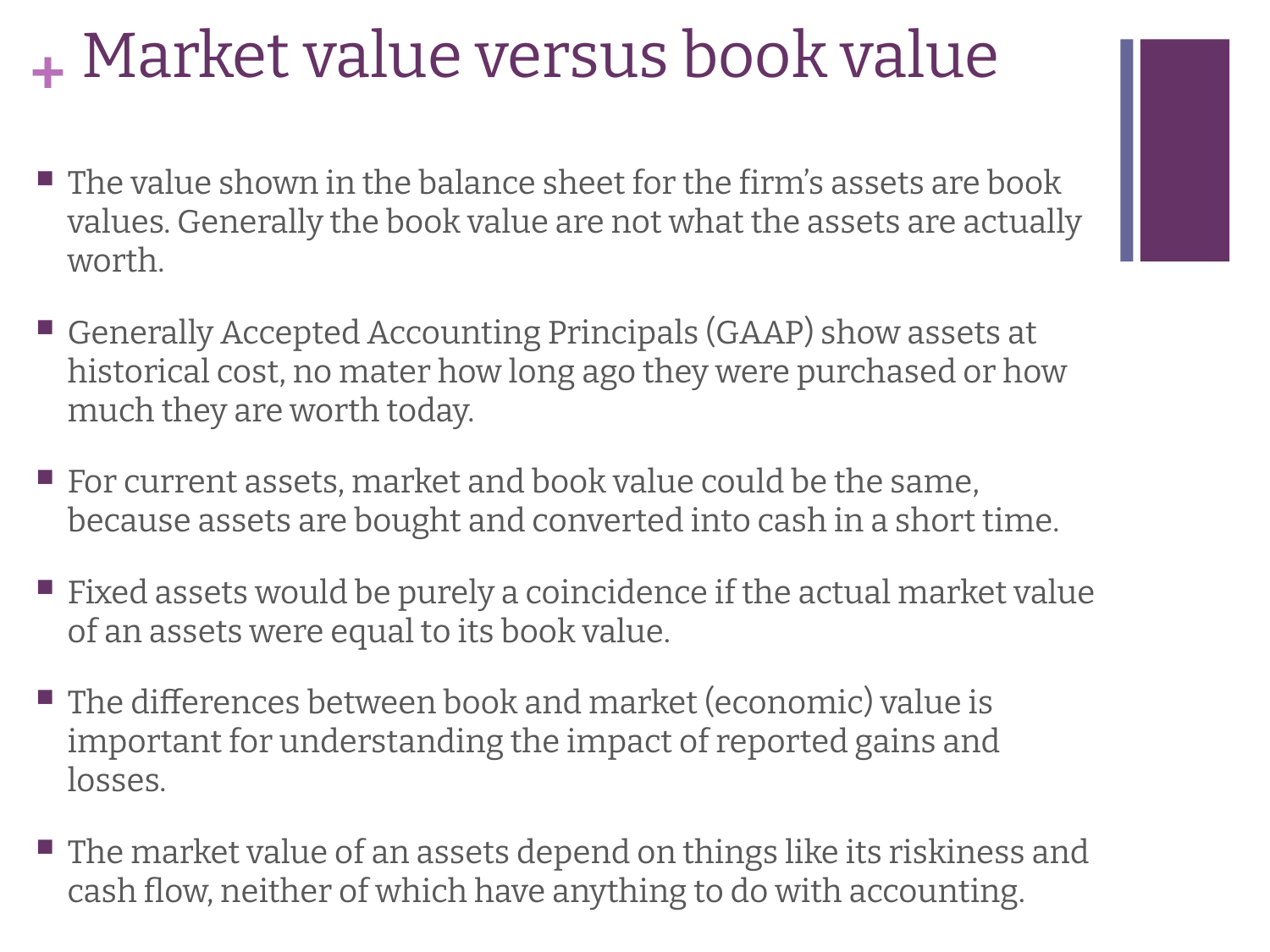

# Market value versus book value
The value shown in the balance sheet for the firm’s assets are book values. Generally the book value are not what the assets are actually worth.
Generally Accepted Accounting Principals (GAAP) show assets at historical cost, no mater how long ago they were purchased or how much they are worth today.
For current assets, market and book value could be the same, because assets are bought and converted into cash in a short time.
Fixed assets would be purely a coincidence if the actual market value of an assets were equal to its book value.
The differences between book and market (economic) value is important for understanding the impact of reported gains and losses.
The market value of an assets depend on things like its riskiness and cash flow, neither of which have anything to do with accounting.